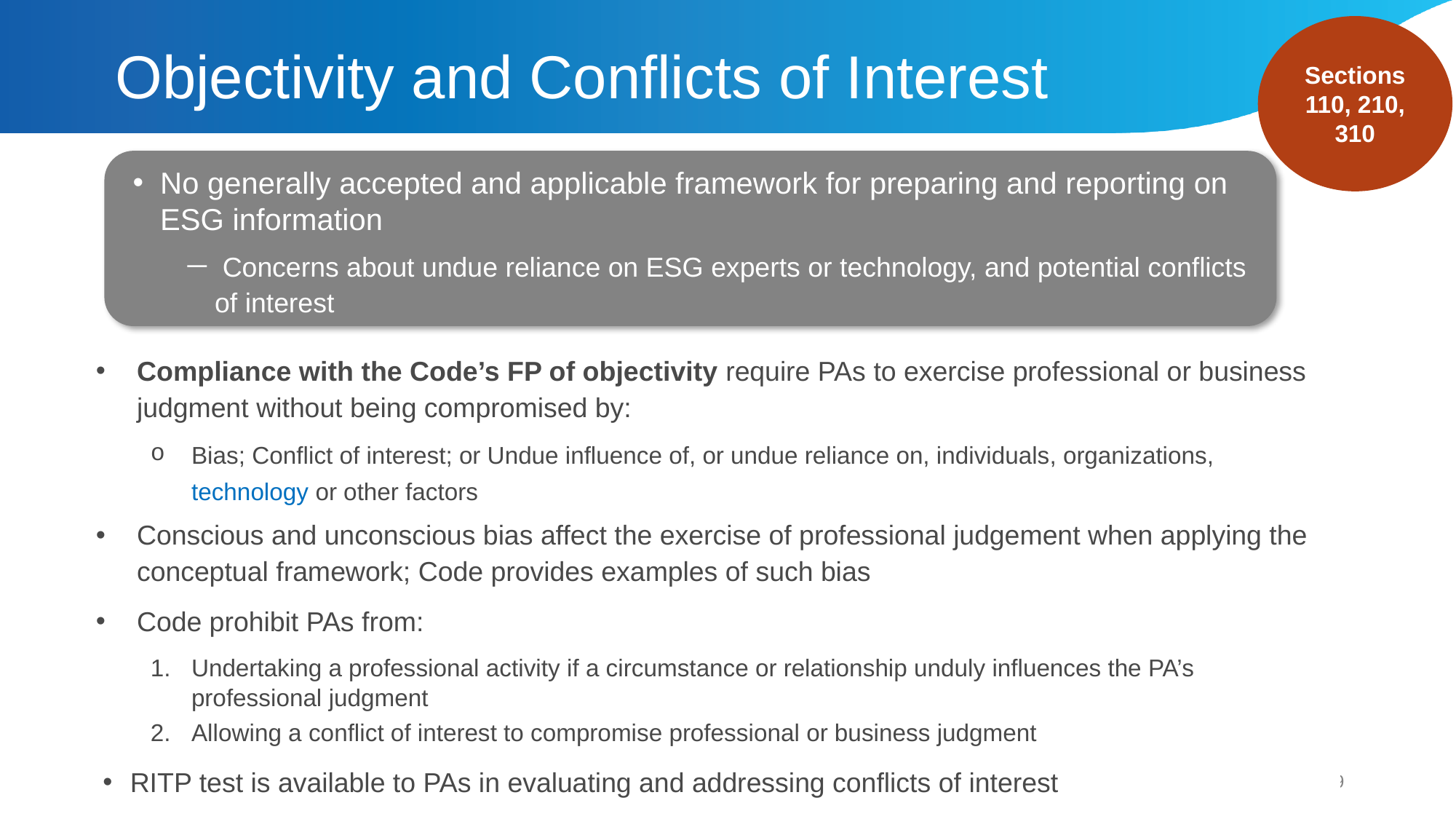

# Objectivity and Conflicts of Interest
Sections 110, 210, 310

No generally accepted and applicable framework for preparing and reporting on ESG information
 Concerns about undue reliance on ESG experts or technology, and potential conflicts of interest
Compliance with the Code’s FP of objectivity require PAs to exercise professional or business judgment without being compromised by:
Bias; Conflict of interest; or Undue influence of, or undue reliance on, individuals, organizations, technology or other factors
Conscious and unconscious bias affect the exercise of professional judgement when applying the conceptual framework; Code provides examples of such bias
Code prohibit PAs from:
Undertaking a professional activity if a circumstance or relationship unduly influences the PA’s professional judgment
Allowing a conflict of interest to compromise professional or business judgment
RITP test is available to PAs in evaluating and addressing conflicts of interest

29